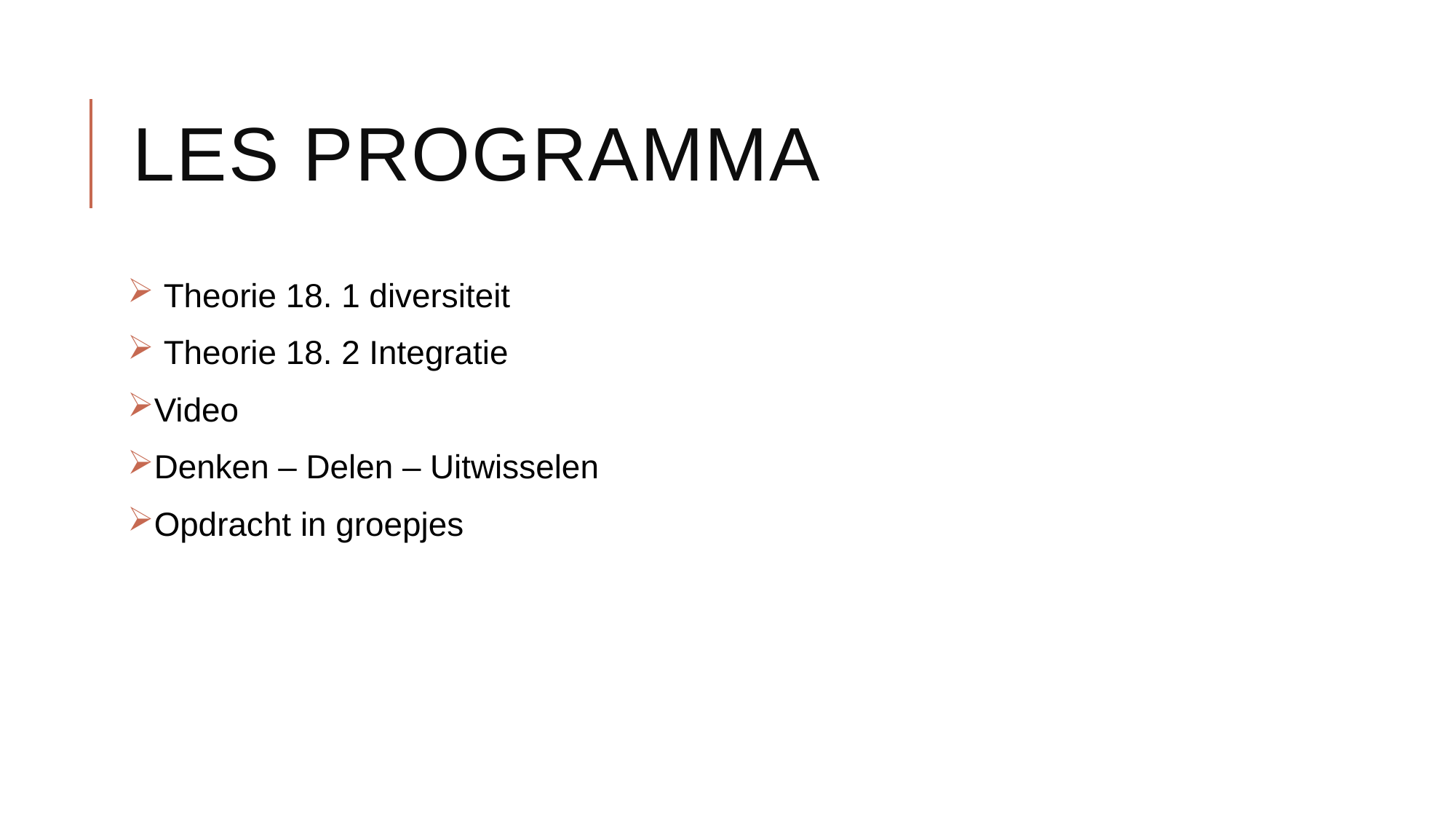

# Les programma
 Theorie 18. 1 diversiteit
 Theorie 18. 2 Integratie
Video
Denken – Delen – Uitwisselen
Opdracht in groepjes